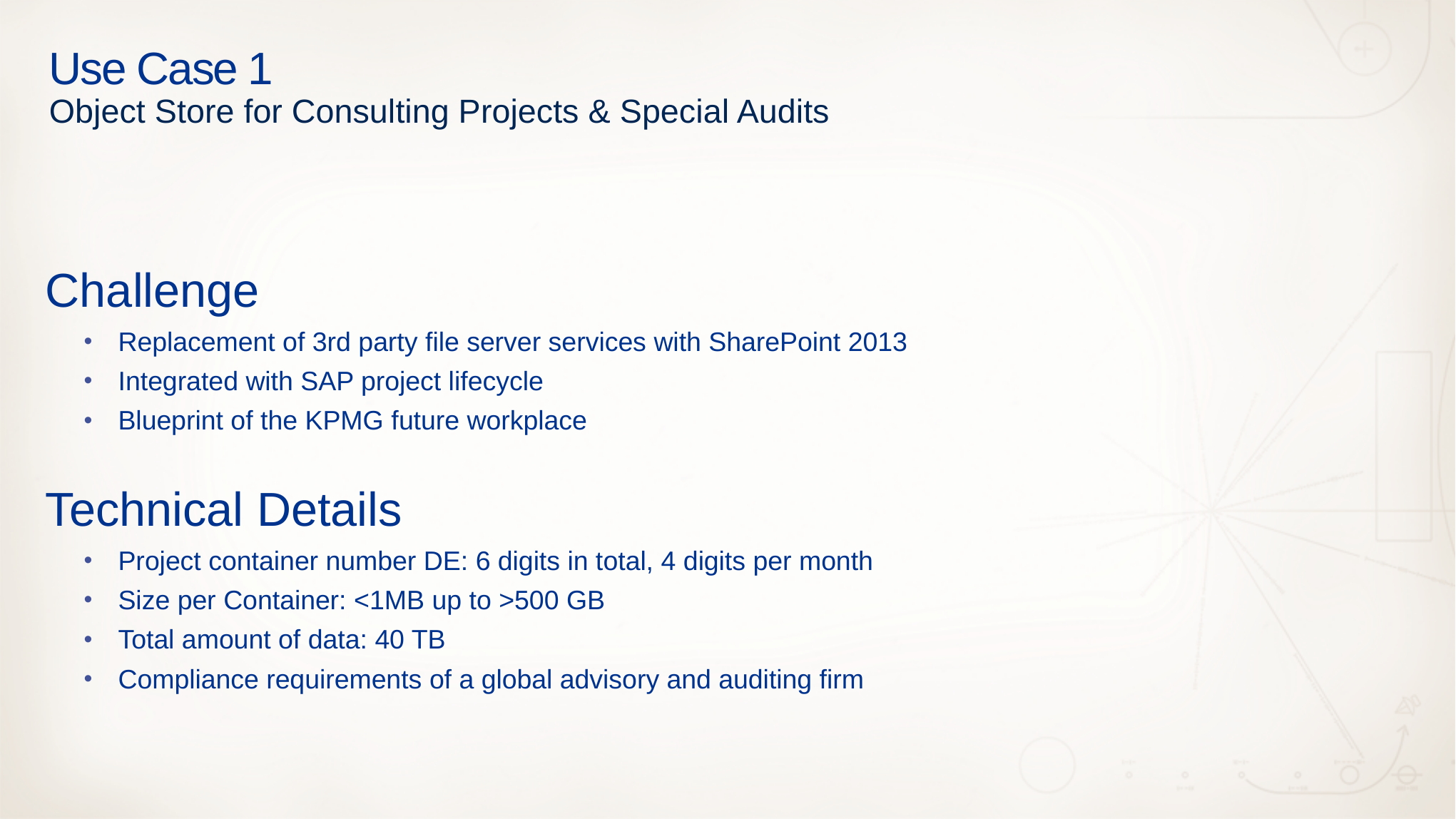

# Use Case 1 Object Store for Consulting Projects & Special Audits
Challenge
Replacement of 3rd party file server services with SharePoint 2013
Integrated with SAP project lifecycle
Blueprint of the KPMG future workplace

Technical Details
Project container number DE: 6 digits in total, 4 digits per month
Size per Container: <1MB up to >500 GB
Total amount of data: 40 TB
Compliance requirements of a global advisory and auditing firm